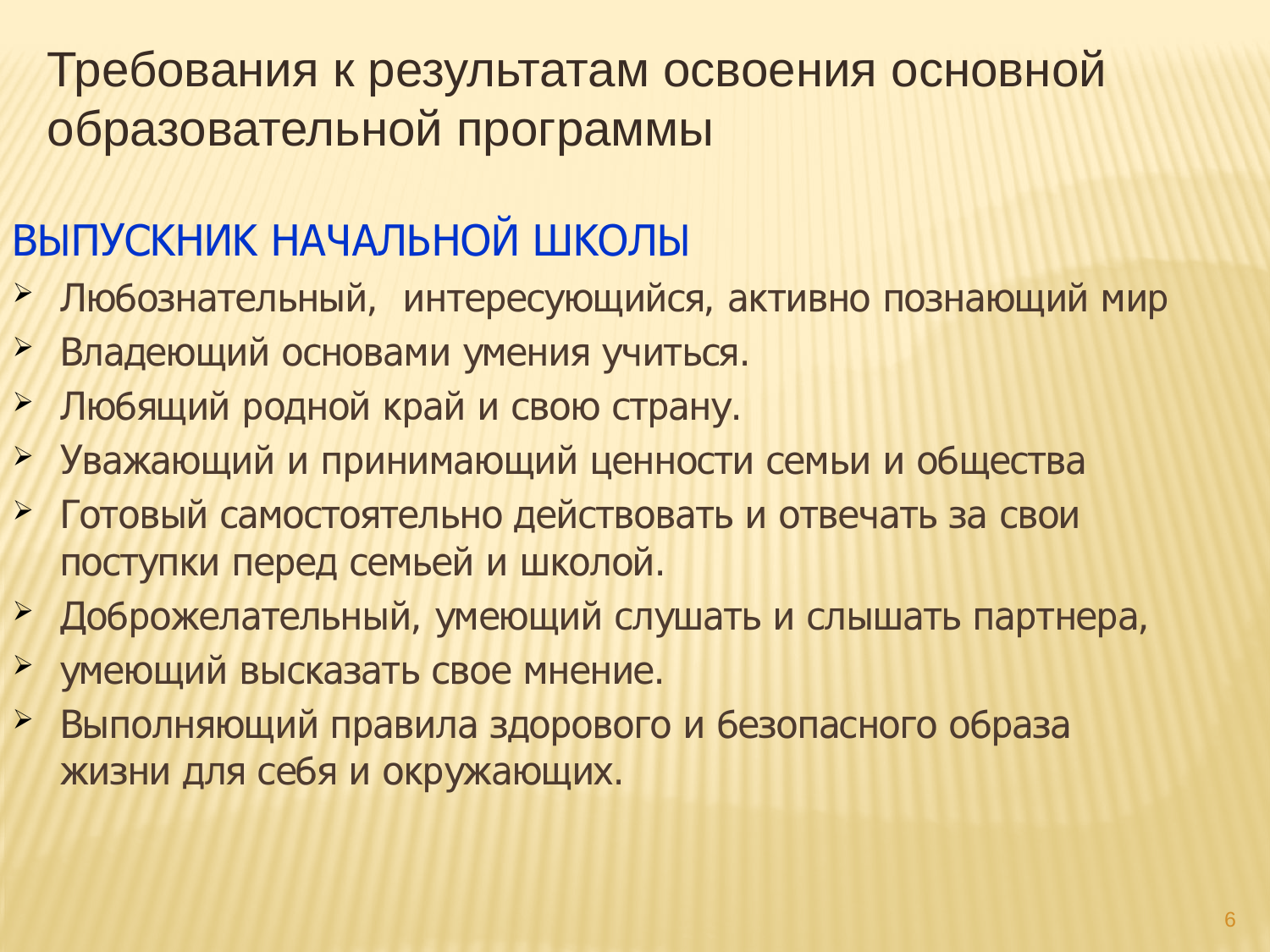

Требования к результатам освоения основной образовательной программы
Выпускник начальной школы
Любознательный,  интересующийся, активно познающий мир
Владеющий основами умения учиться.
Любящий родной край и свою страну.
Уважающий и принимающий ценности семьи и общества
Готовый самостоятельно действовать и отвечать за свои поступки перед семьей и школой.
Доброжелательный, умеющий слушать и слышать партнера,
умеющий высказать свое мнение.
Выполняющий правила здорового и безопасного образа жизни для себя и окружающих.
6